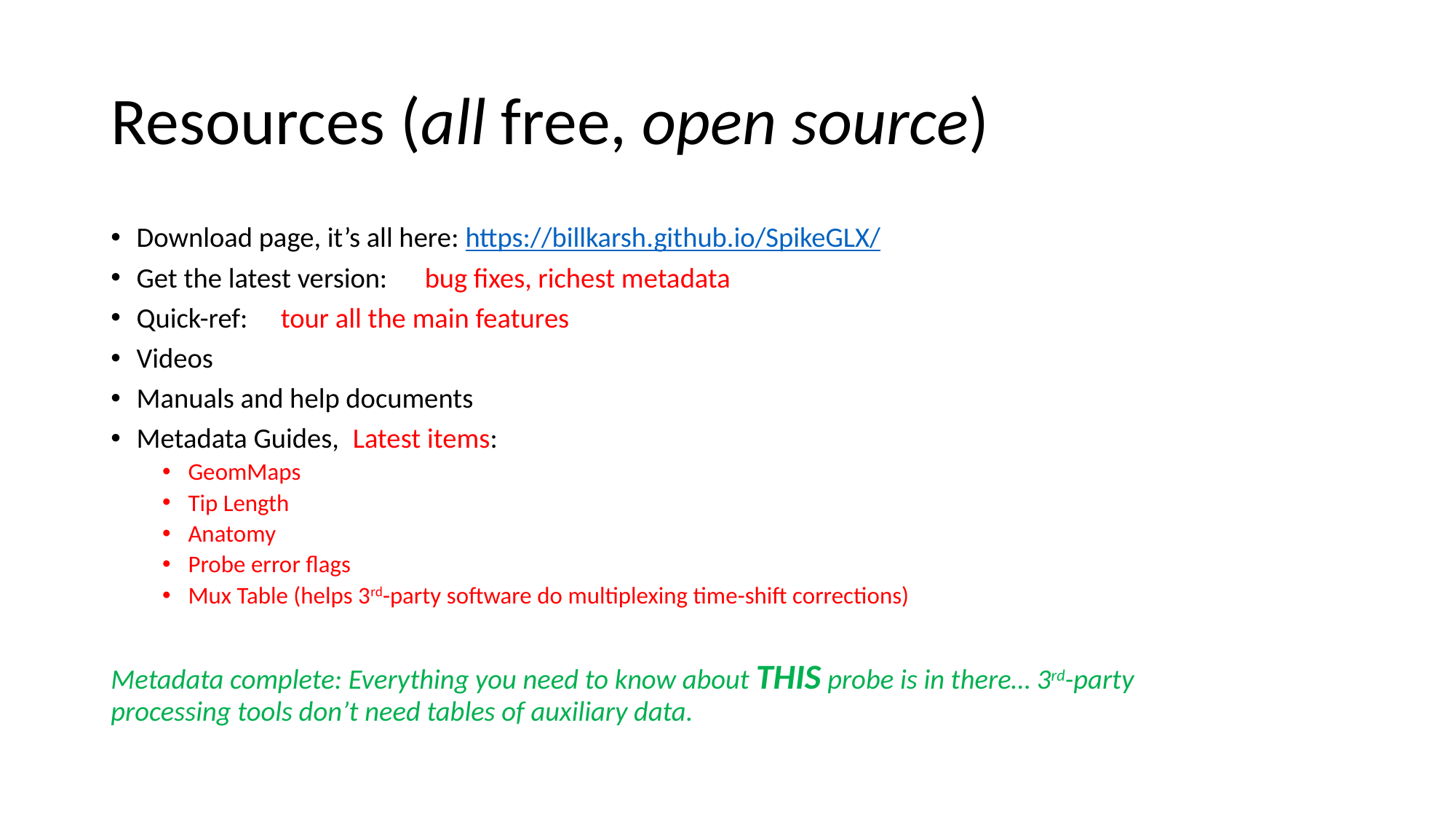

# Resources (all free, open source)
Download page, it’s all here: https://billkarsh.github.io/SpikeGLX/
Get the latest version: 	bug fixes, richest metadata
Quick-ref: 		tour all the main features
Videos
Manuals and help documents
Metadata Guides,  	Latest items:
GeomMaps
Tip Length
Anatomy
Probe error flags
Mux Table (helps 3rd-party software do multiplexing time-shift corrections)

Metadata complete: Everything you need to know about THIS probe is in there… 3rd-party processing tools don’t need tables of auxiliary data.